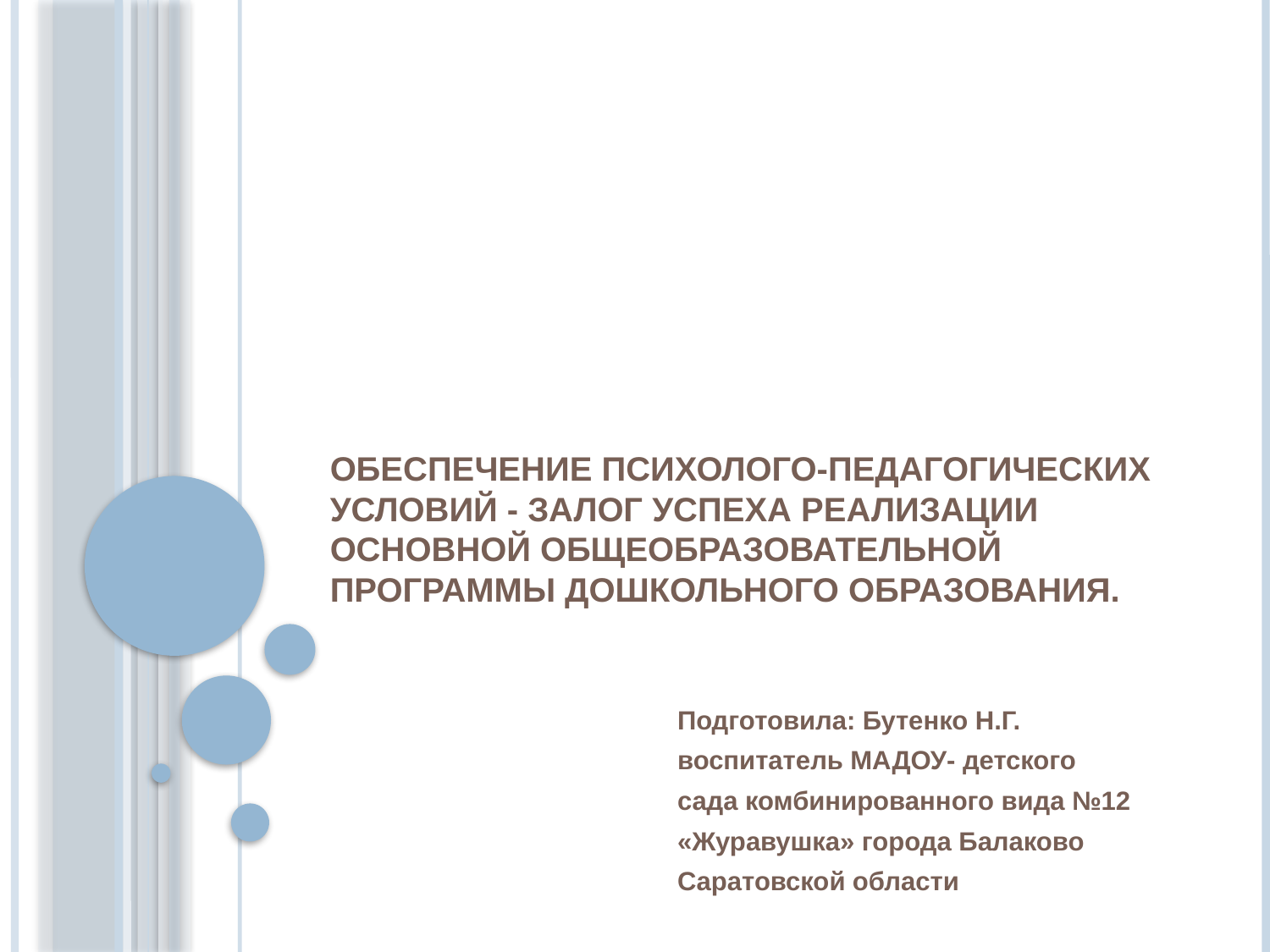

# Обеспечение психолого-педагогических условий - залог успеха реализации основной общеобразовательной программы дошкольного образования.
Подготовила: Бутенко Н.Г.
воспитатель МАДОУ- детского
сада комбинированного вида №12
«Журавушка» города Балаково
Саратовской области